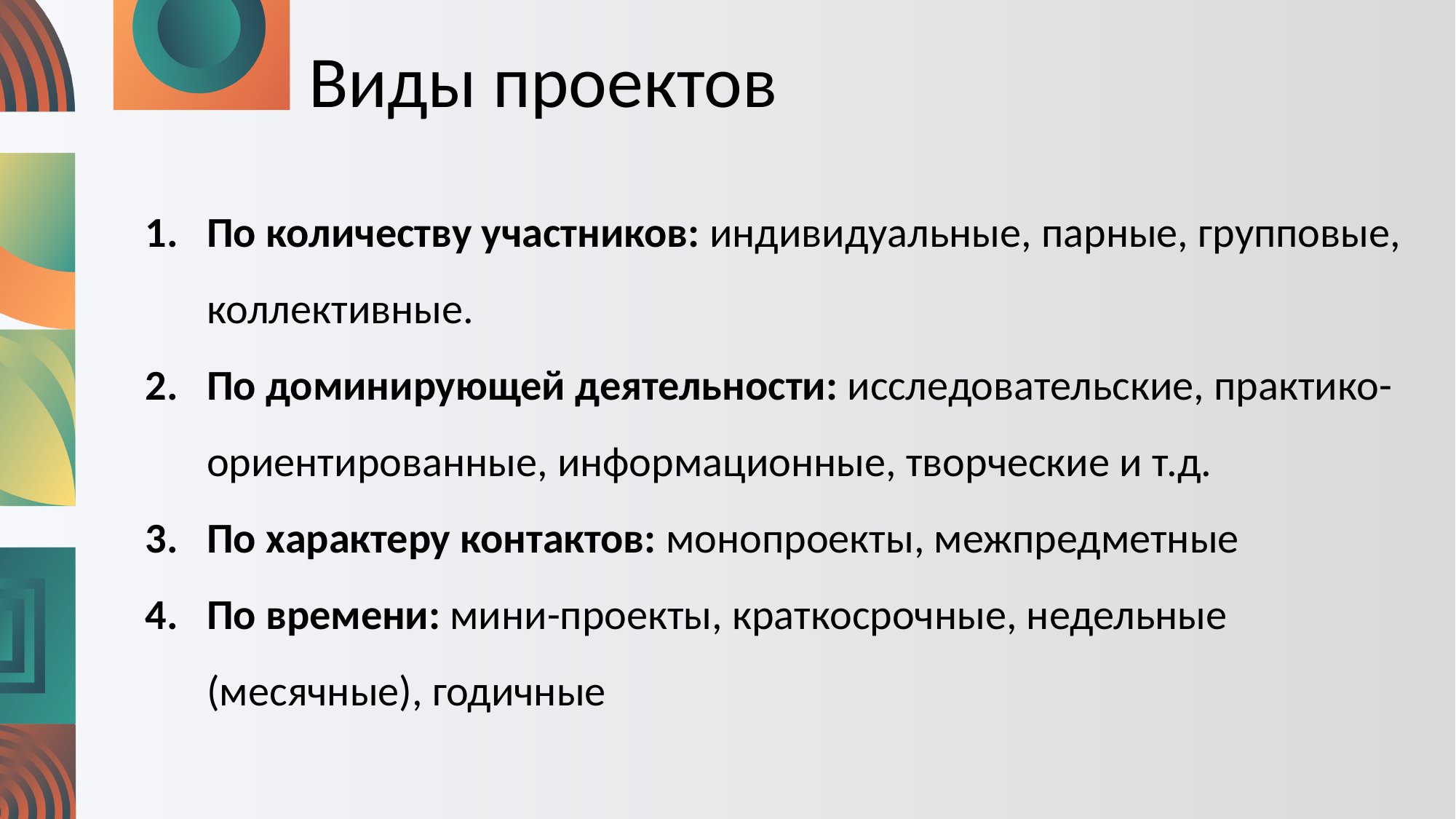

# Виды проектов
По количеству участников: индивидуальные, парные, групповые, коллективные.
По доминирующей деятельности: исследовательские, практико-ориентированные, информационные, творческие и т.д.
По характеру контактов: монопроекты, межпредметные
По времени: мини-проекты, краткосрочные, недельные (месячные), годичные